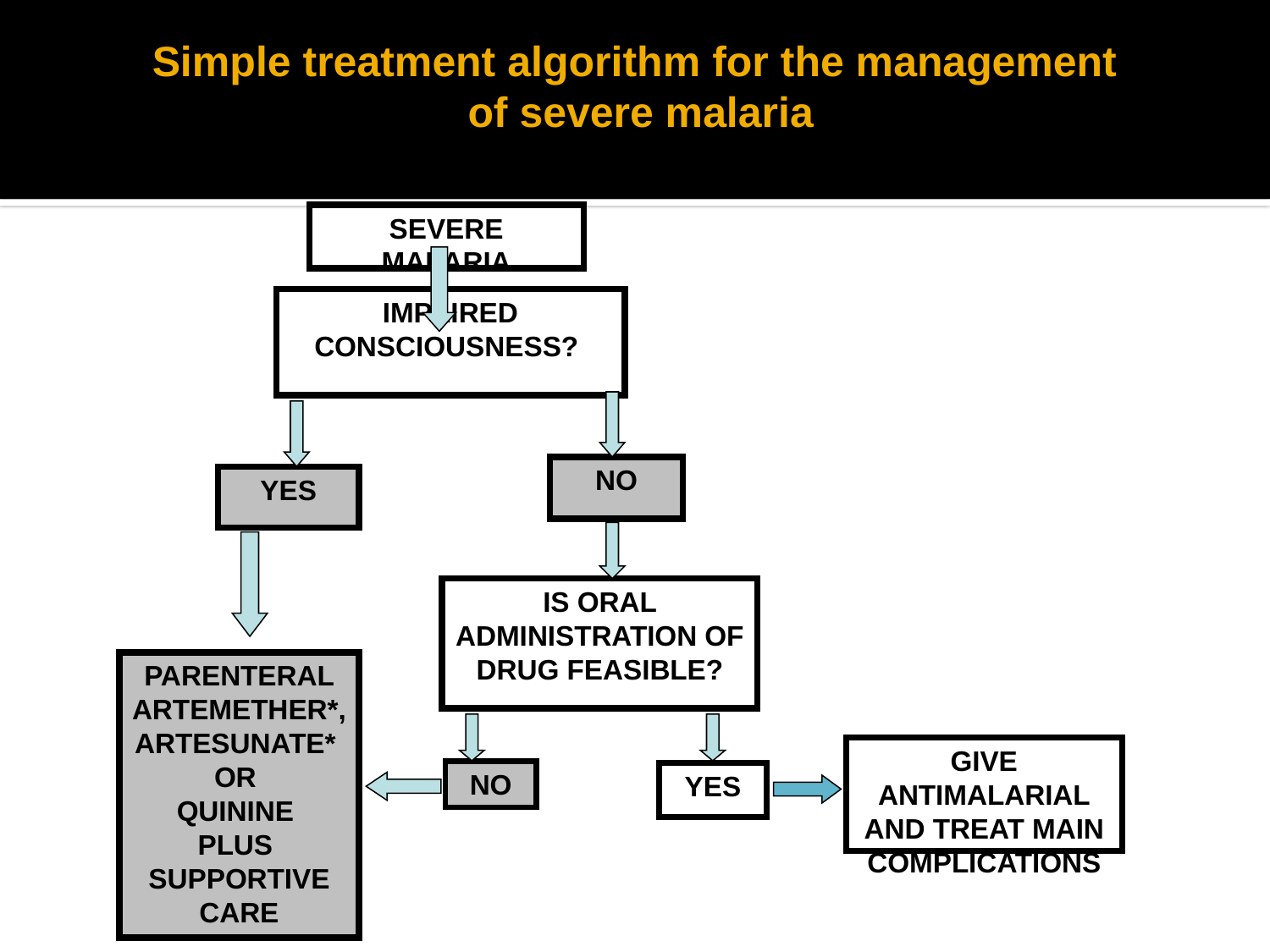

Simple treatment algorithm for the management
of severe malaria
SEVERE MALARIA

IMPAIRED CONSCIOUSNESS?

NO
YES

IS ORAL ADMINISTRATION OF DRUG FEASIBLE?
PARENTERAL ARTEMETHER*, ARTESUNATE*
OR
QUININE
PLUS  SUPPORTIVE CARE

GIVE ANTIMALARIAL AND TREAT MAIN COMPLICATIONS
NO
YES